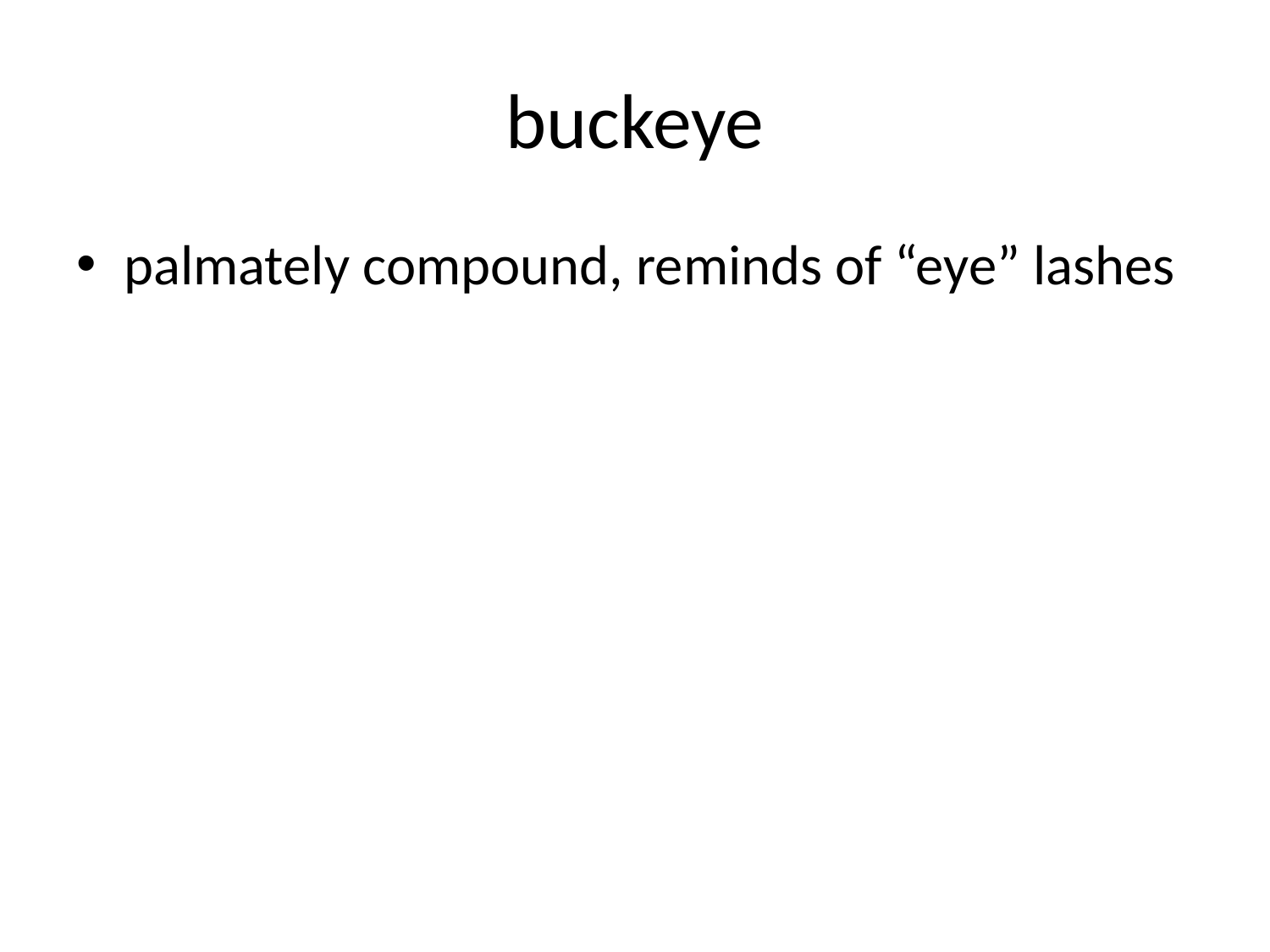

# buckeye
palmately compound, reminds of “eye” lashes